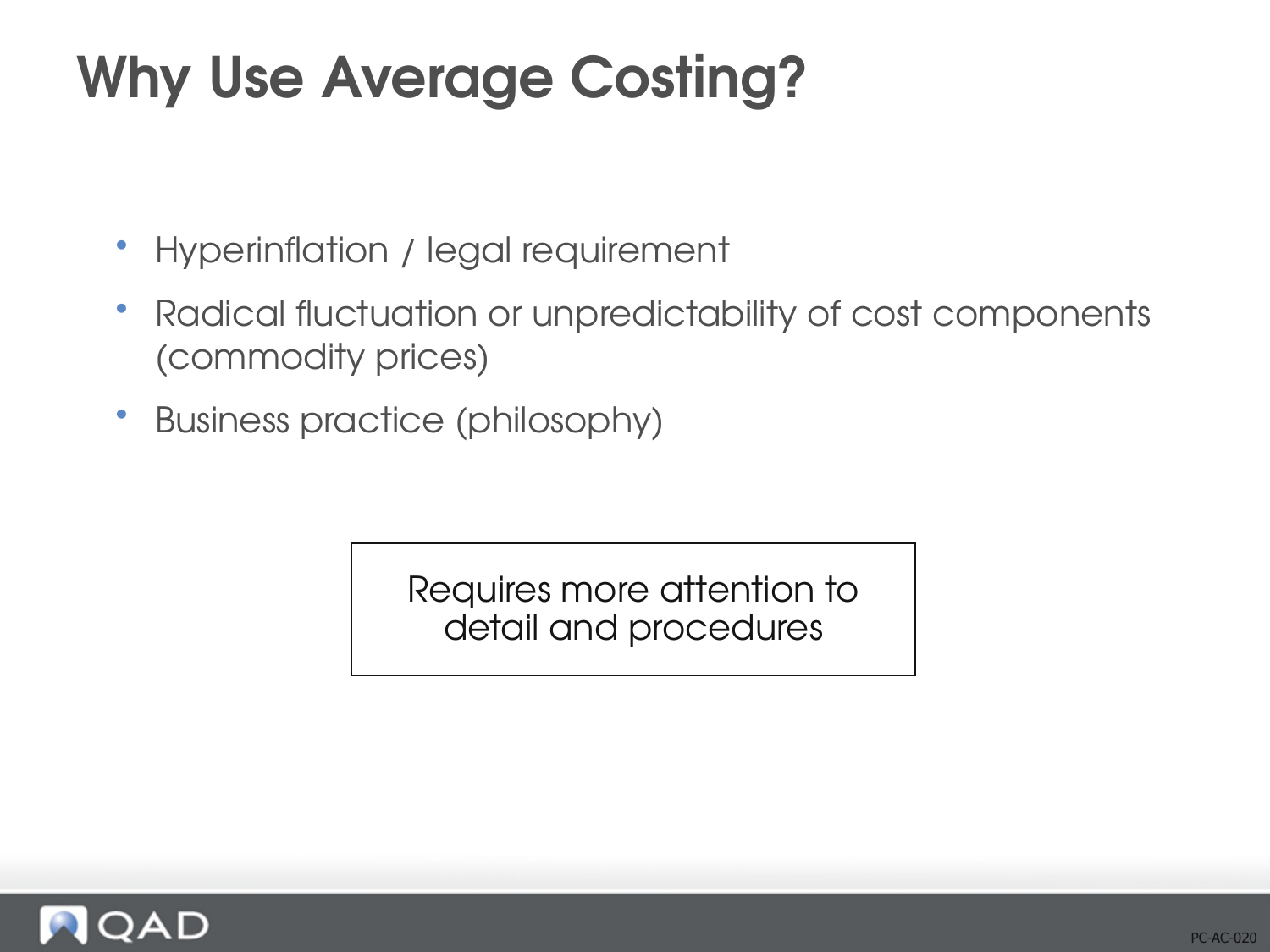

# Why Use Average Costing?
Hyperinflation / legal requirement
Radical fluctuation or unpredictability of cost components (commodity prices)
Business practice (philosophy)
Requires more attention to detail and procedures
PC-AC-020